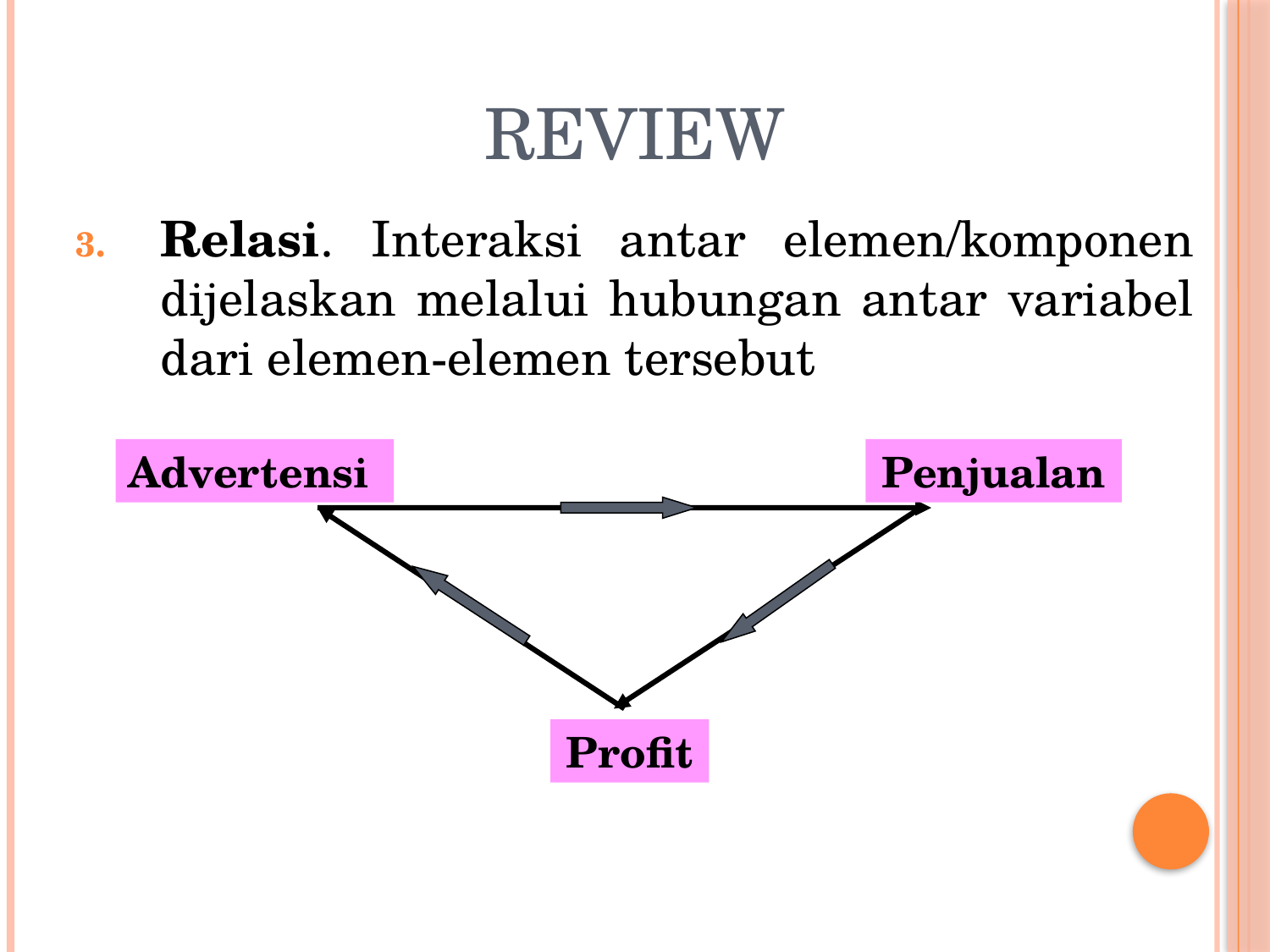

# Review
Relasi. Interaksi antar elemen/komponen dijelaskan melalui hubungan antar variabel dari elemen-elemen tersebut

Advertensi
Penjualan

Profit